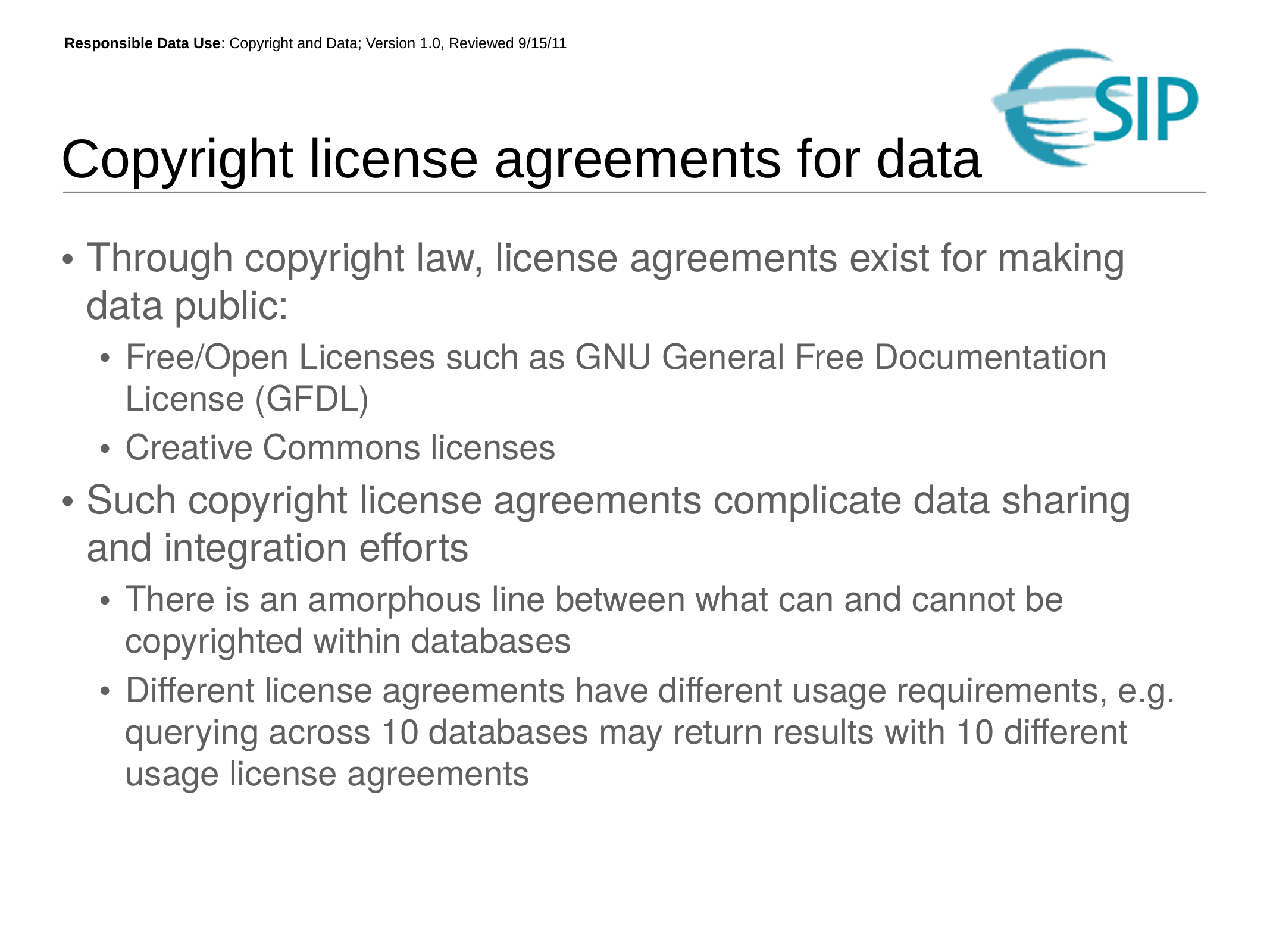

# Copyright license agreements for data
Through copyright law, license agreements exist for making data public:
Free/Open Licenses such as GNU General Free Documentation License (GFDL)
Creative Commons licenses
Such copyright license agreements complicate data sharing and integration efforts
There is an amorphous line between what can and cannot be copyrighted within databases
Different license agreements have different usage requirements, e.g. querying across 10 databases may return results with 10 different usage license agreements